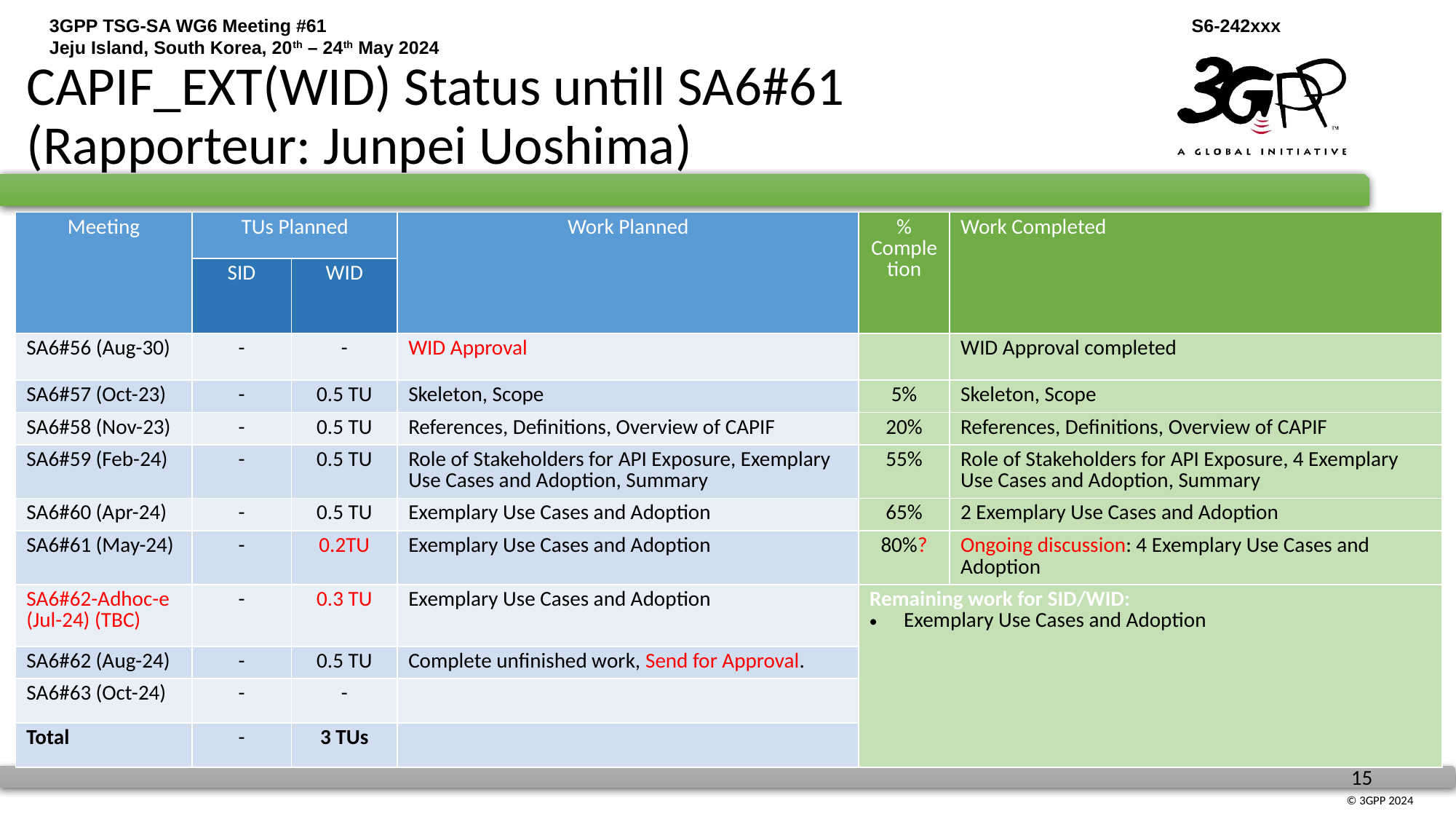

# CAPIF_EXT(WID) Status untill SA6#61 (Rapporteur: Junpei Uoshima)
| Meeting | TUs Planned |  | Work Planned | % Completion | Work Completed |
| --- | --- | --- | --- | --- | --- |
|  | SID | WID |  |  |  |
| SA6#56 (Aug-30) | - | - | WID Approval |  | WID Approval completed |
| SA6#57 (Oct-23) | - | 0.5 TU | Skeleton, Scope | 5% | Skeleton, Scope |
| SA6#58 (Nov-23) | - | 0.5 TU | References, Definitions, Overview of CAPIF | 20% | References, Definitions, Overview of CAPIF |
| SA6#59 (Feb-24) | - | 0.5 TU | Role of Stakeholders for API Exposure, Exemplary Use Cases and Adoption, Summary | 55% | Role of Stakeholders for API Exposure, 4 Exemplary Use Cases and Adoption, Summary |
| SA6#60 (Apr-24) | - | 0.5 TU | Exemplary Use Cases and Adoption | 65% | 2 Exemplary Use Cases and Adoption |
| SA6#61 (May-24) | - | 0.2TU | Exemplary Use Cases and Adoption | 80%? | Ongoing discussion: 4 Exemplary Use Cases and Adoption |
| SA6#62-Adhoc-e (Jul-24) (TBC) | - | 0.3 TU | Exemplary Use Cases and Adoption | Remaining work for SID/WID: Exemplary Use Cases and Adoption |  |
| SA6#62 (Aug-24) | - | 0.5 TU | Complete unfinished work, Send for Approval. |  |  |
| SA6#63 (Oct-24) | - | - |  |  |  |
| Total | - | 3 TUs |  |  |  |